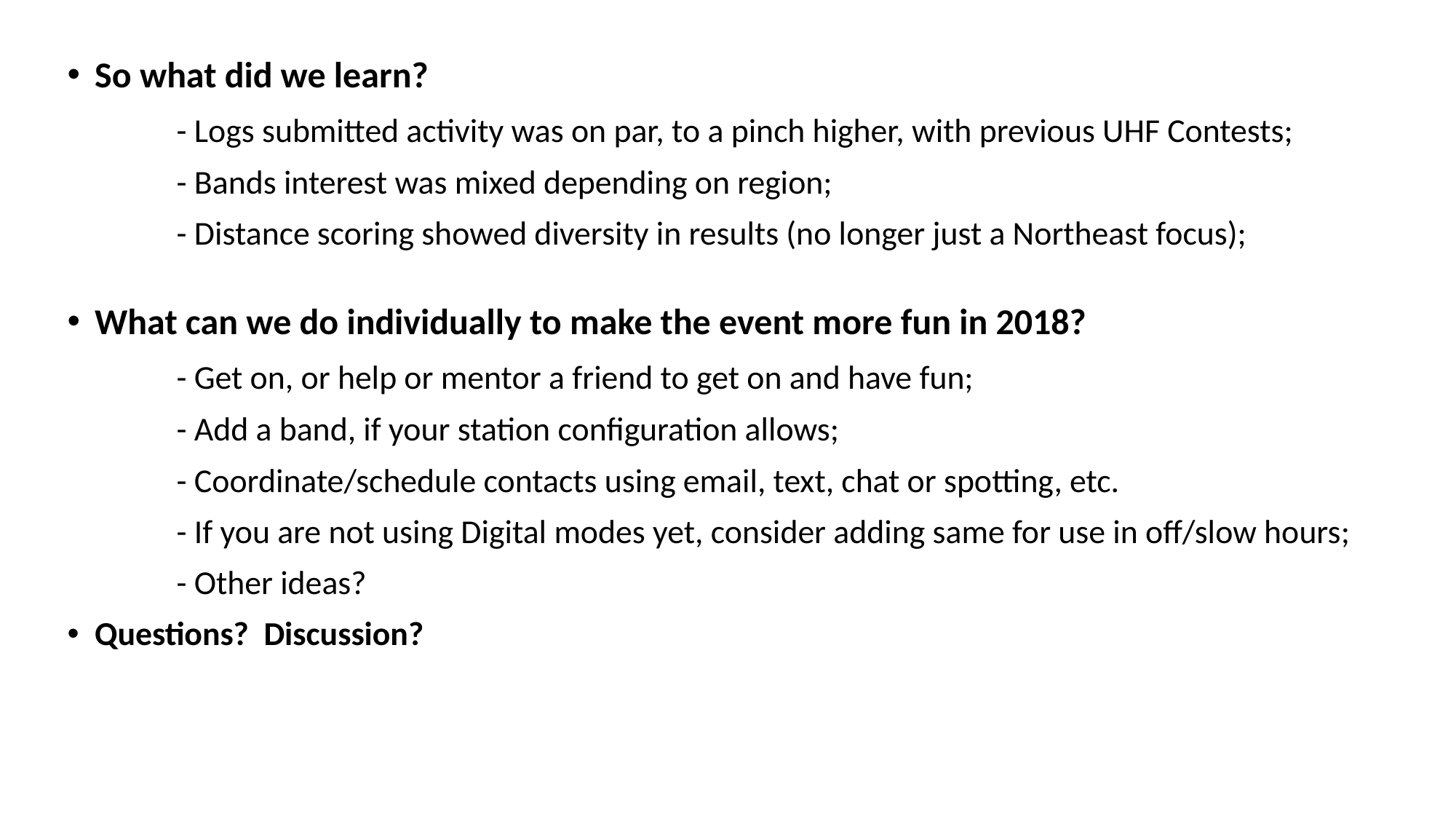

So what did we learn?
	- Logs submitted activity was on par, to a pinch higher, with previous UHF Contests;
	- Bands interest was mixed depending on region;
	- Distance scoring showed diversity in results (no longer just a Northeast focus);
What can we do individually to make the event more fun in 2018?
	- Get on, or help or mentor a friend to get on and have fun;
	- Add a band, if your station configuration allows;
	- Coordinate/schedule contacts using email, text, chat or spotting, etc.
	- If you are not using Digital modes yet, consider adding same for use in off/slow hours;
	- Other ideas?
Questions?  Discussion?